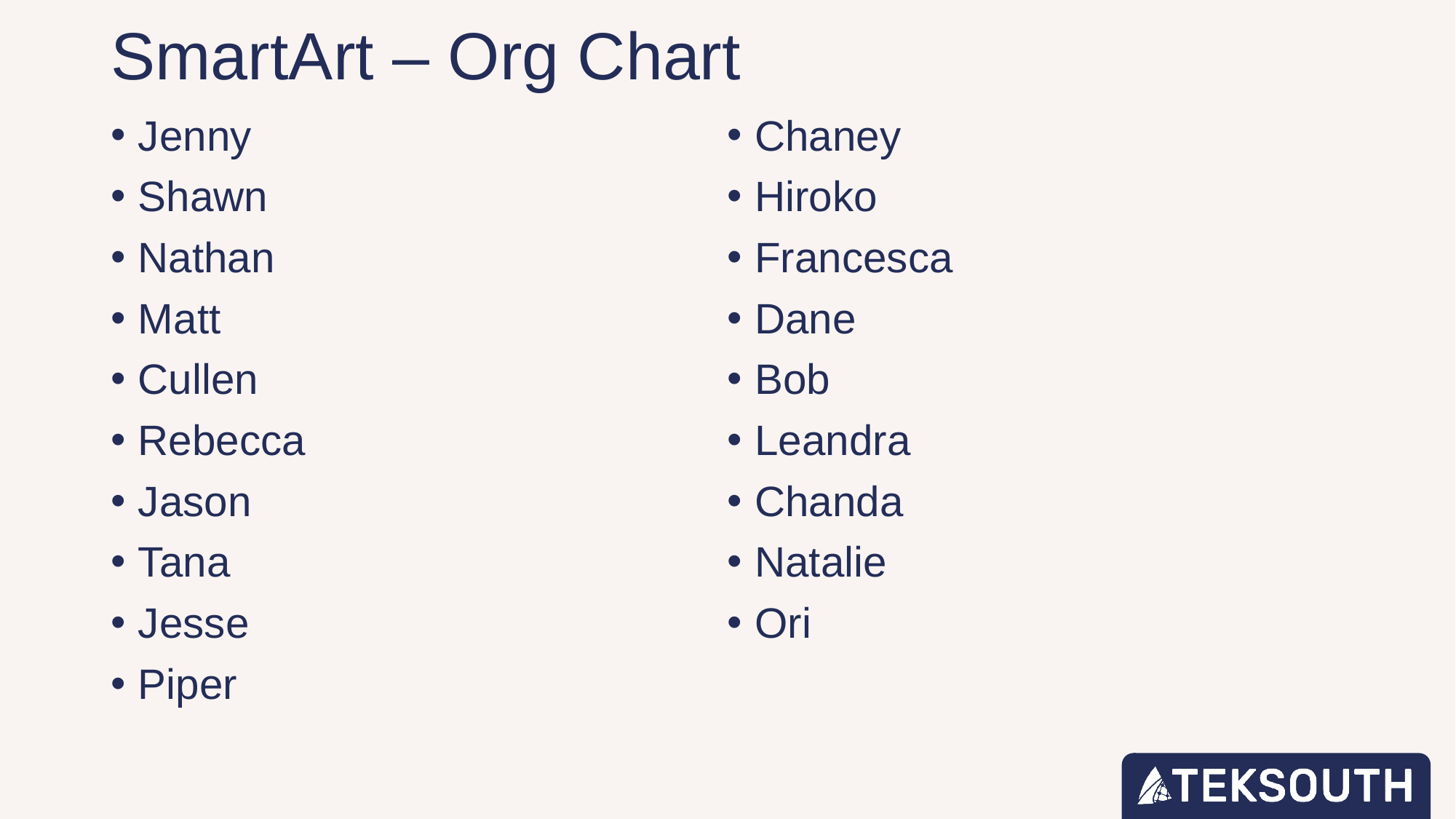

# SmartArt – Org Chart
Jenny
Shawn
Nathan
Matt
Cullen
Rebecca
Jason
Tana
Jesse
Piper
Chaney
Hiroko
Francesca
Dane
Bob
Leandra
Chanda
Natalie
Ori